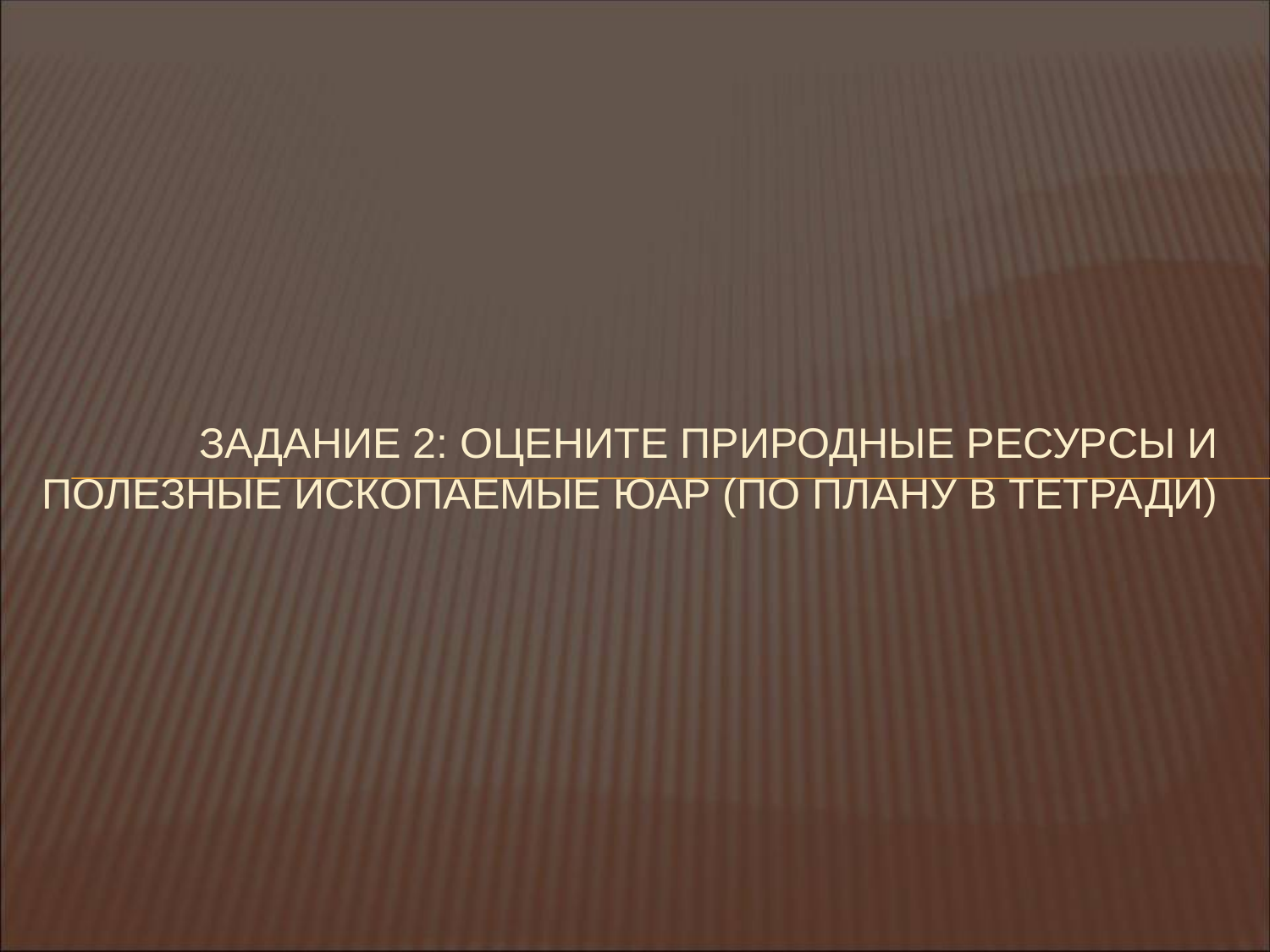

# Задание 2: Оцените природные ресурсы и полезные ископаемые Юар (по плану в тетради)